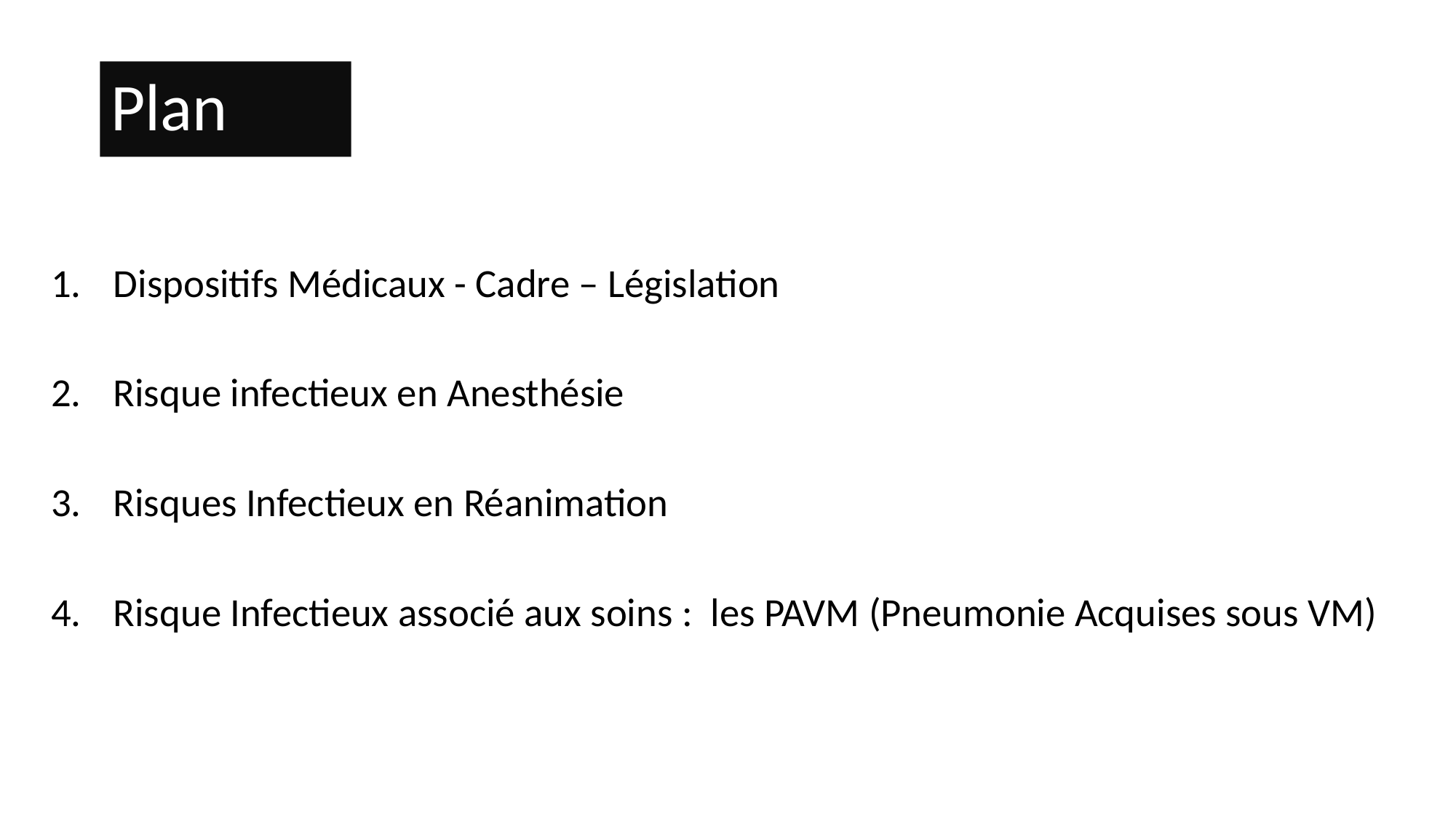

# Plan
Dispositifs Médicaux - Cadre – Législation
Risque infectieux en Anesthésie
Risques Infectieux en Réanimation
Risque Infectieux associé aux soins :  les PAVM (Pneumonie Acquises sous VM)